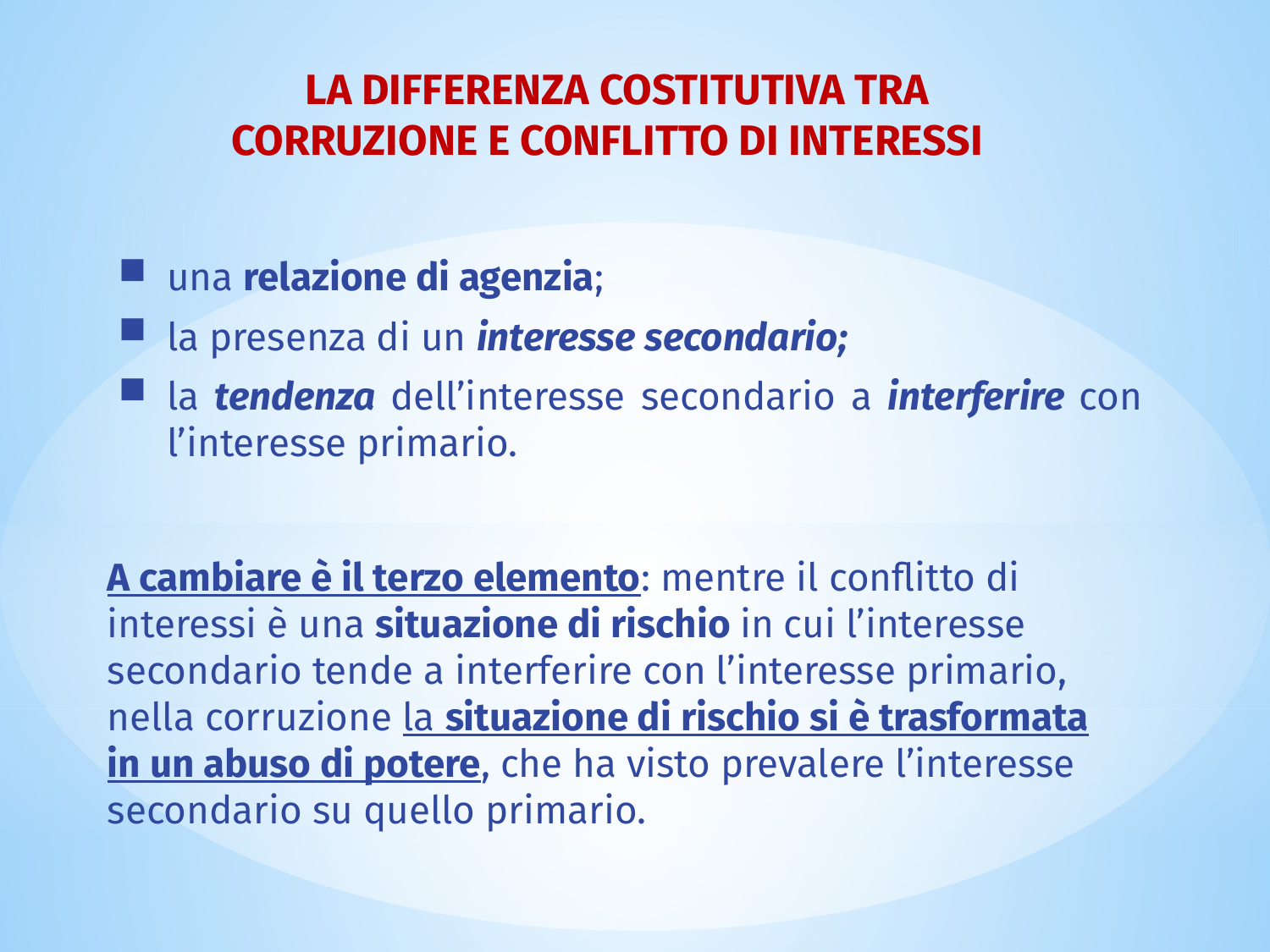

# LA DIFFERENZA COSTITUTIVA TRA CORRUZIONE E CONFLITTO DI INTERESSI
una relazione di agenzia;
la presenza di un interesse secondario;
la tendenza dell’interesse secondario a interferire con l’interesse primario.

A cambiare è il terzo elemento: mentre il conflitto di interessi è una situazione di rischio in cui l’interesse secondario tende a interferire con l’interesse primario, nella corruzione la situazione di rischio si è trasformata in un abuso di potere, che ha visto prevalere l’interesse secondario su quello primario.